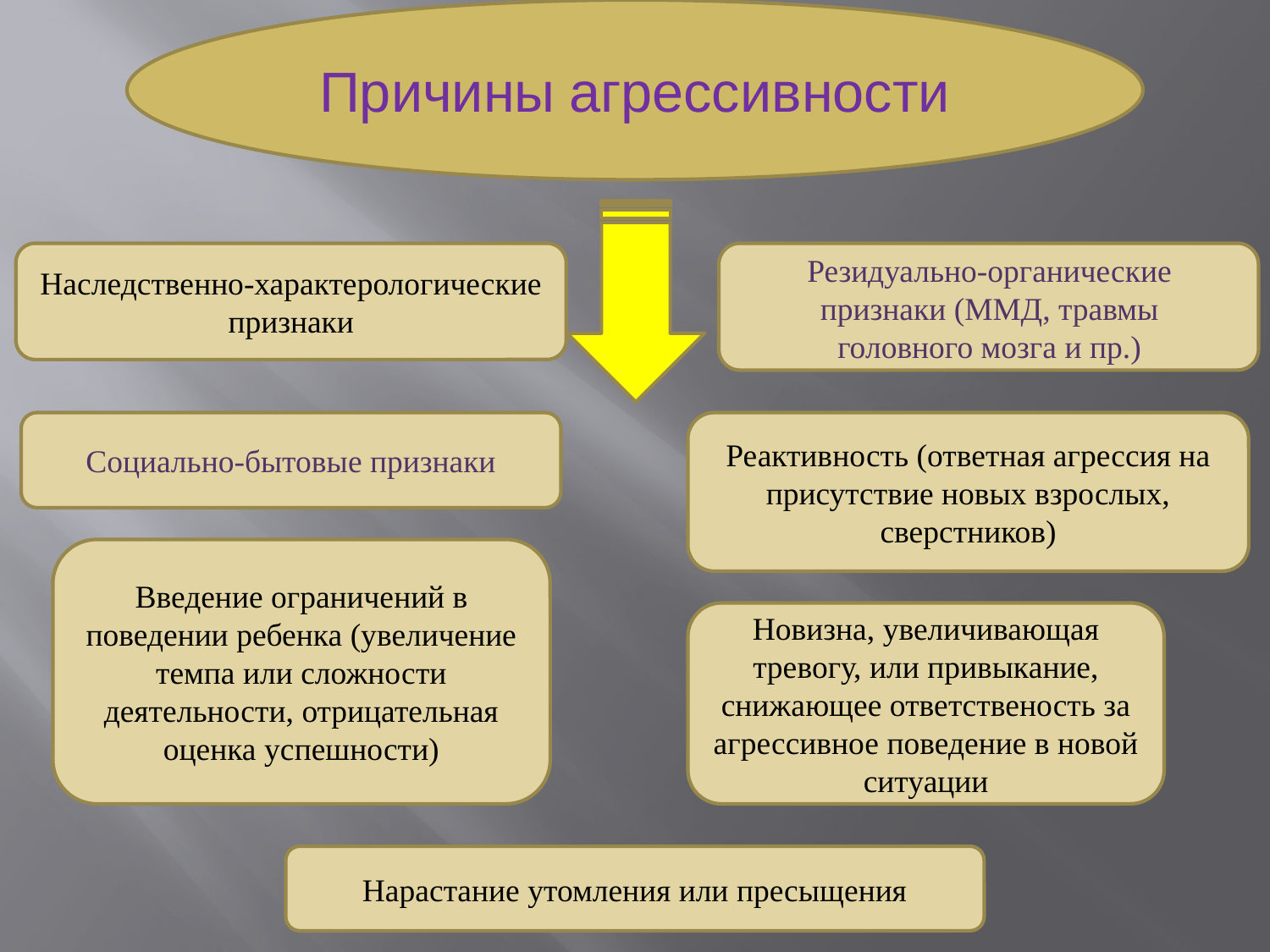

Причины агрессивности

Наследственно-характерологические признаки

Резидуально-органические признаки (ММД, травмы головного мозга и пр.)
Социально-бытовые признаки
Реактивность (ответная агрессия на присутствие новых взрослых, сверстников)
Введение ограничений в поведении ребенка (увеличение темпа или сложности деятельности, отрицательная оценка успешности)
Новизна, увеличивающая тревогу, или привыкание, снижающее ответственость за агрессивное поведение в новой ситуации
Нарастание утомления или пресыщения